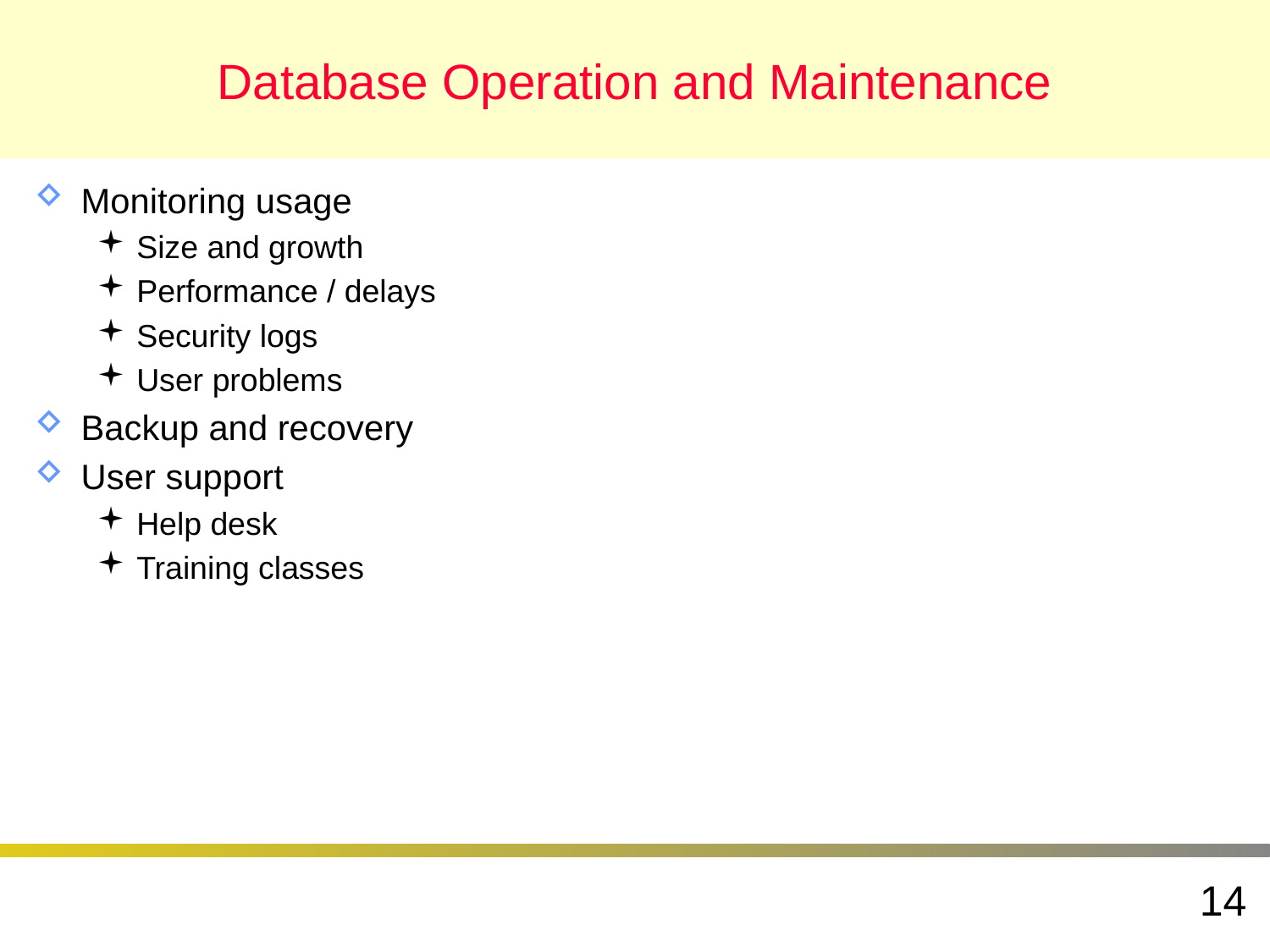

# Database Operation and Maintenance
Monitoring usage
Size and growth
Performance / delays
Security logs
User problems
Backup and recovery
User support
Help desk
Training classes
14